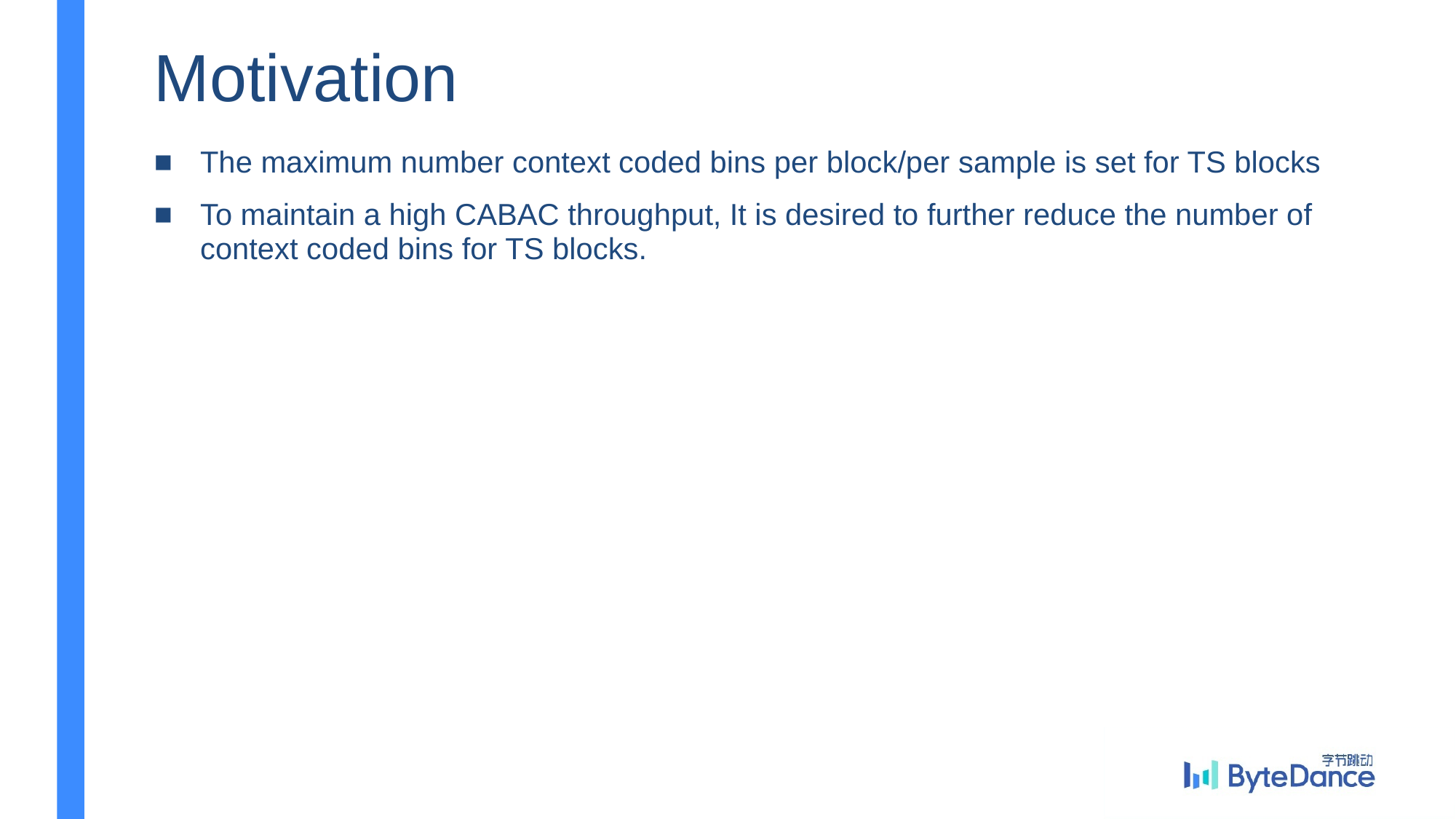

# Motivation
The maximum number context coded bins per block/per sample is set for TS blocks
To maintain a high CABAC throughput, It is desired to further reduce the number of context coded bins for TS blocks.